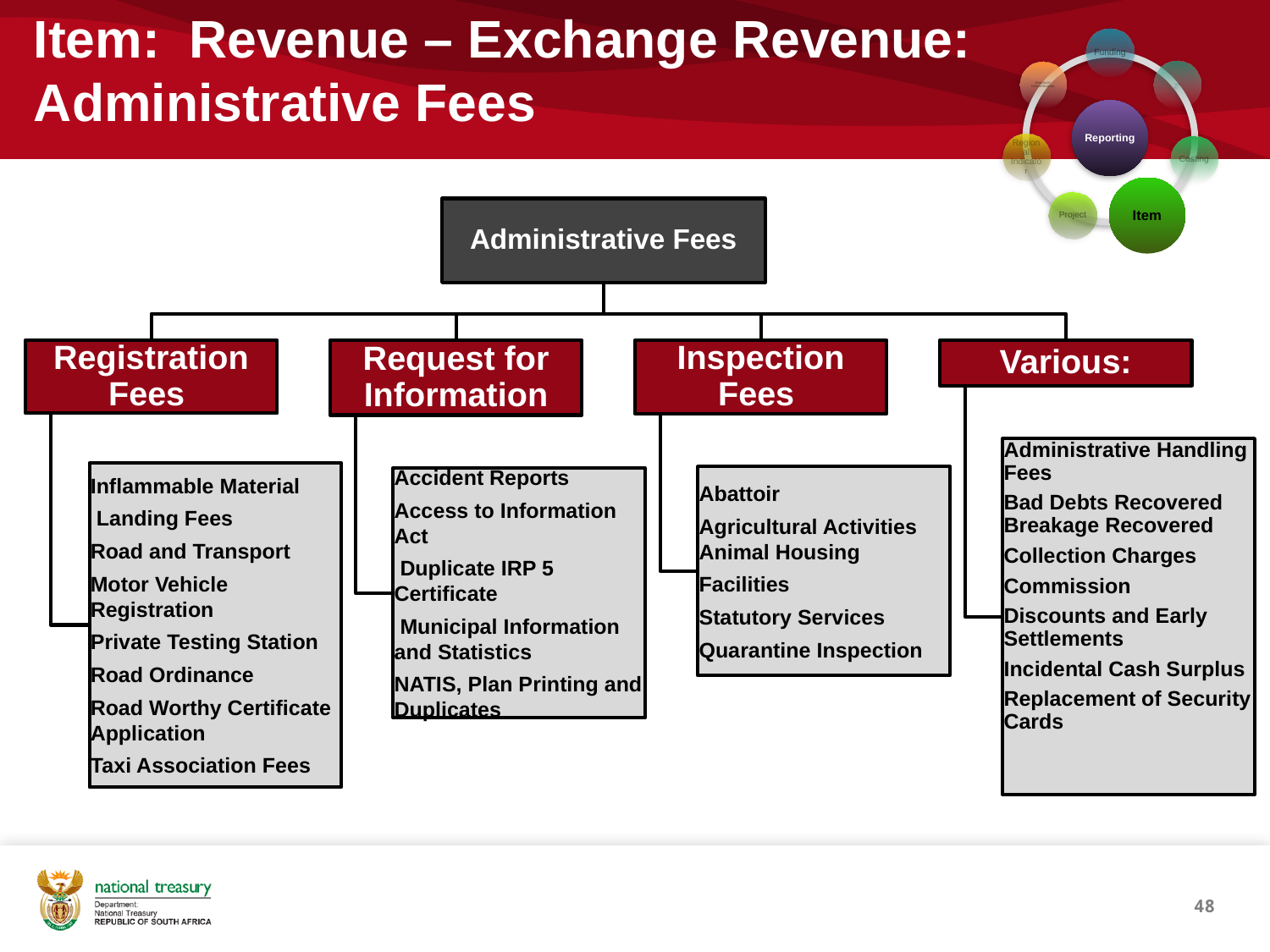

# Item:  Revenue – Exchange Revenue:  Administrative Fees
Reporting
Funding
Function
Costing
Item
Project
Regional Indicator
Standard Classification
Administrative Fees
Registration Fees
Inflammable Material
 Landing Fees
Road and Transport
Motor Vehicle Registration
Private Testing Station
Road Ordinance
Road Worthy Certificate Application
Taxi Association Fees
Request for Information
Accident Reports
Access to Information Act
 Duplicate IRP 5 Certificate
 Municipal Information and Statistics
NATIS, Plan Printing and Duplicates
Inspection Fees
Abattoir
Agricultural Activities Animal Housing
Facilities
Statutory Services
Quarantine Inspection
Various:
Administrative Handling Fees
Bad Debts Recovered Breakage Recovered
Collection Charges
Commission
Discounts and Early Settlements
Incidental Cash Surplus
Replacement of Security Cards

48